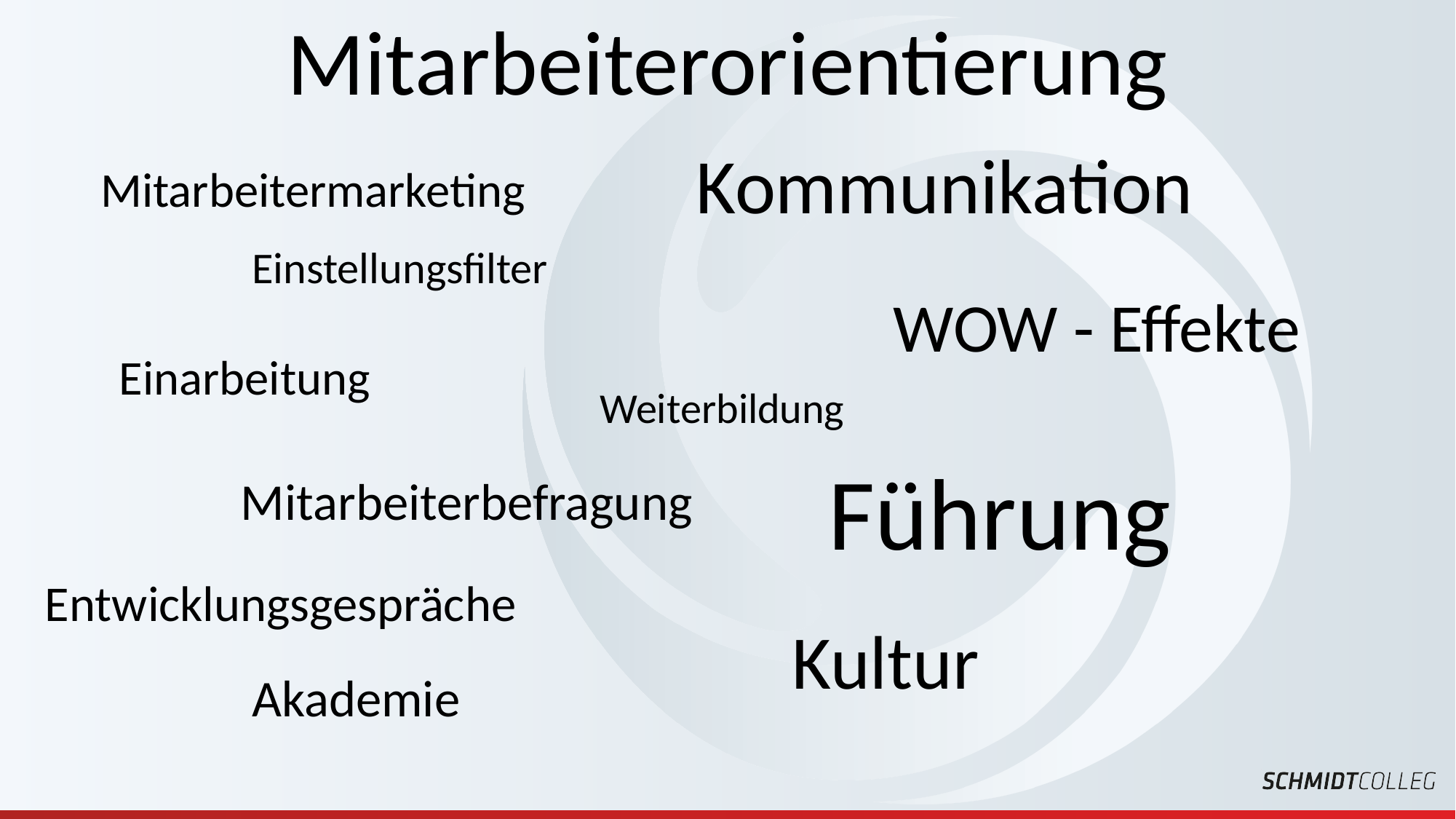

Mitarbeiterorientierung
Kommunikation
Mitarbeitermarketing
Einstellungsfilter
WOW - Effekte
Einarbeitung
Weiterbildung
Führung
Mitarbeiterbefragung
Entwicklungsgespräche
Kultur
Akademie